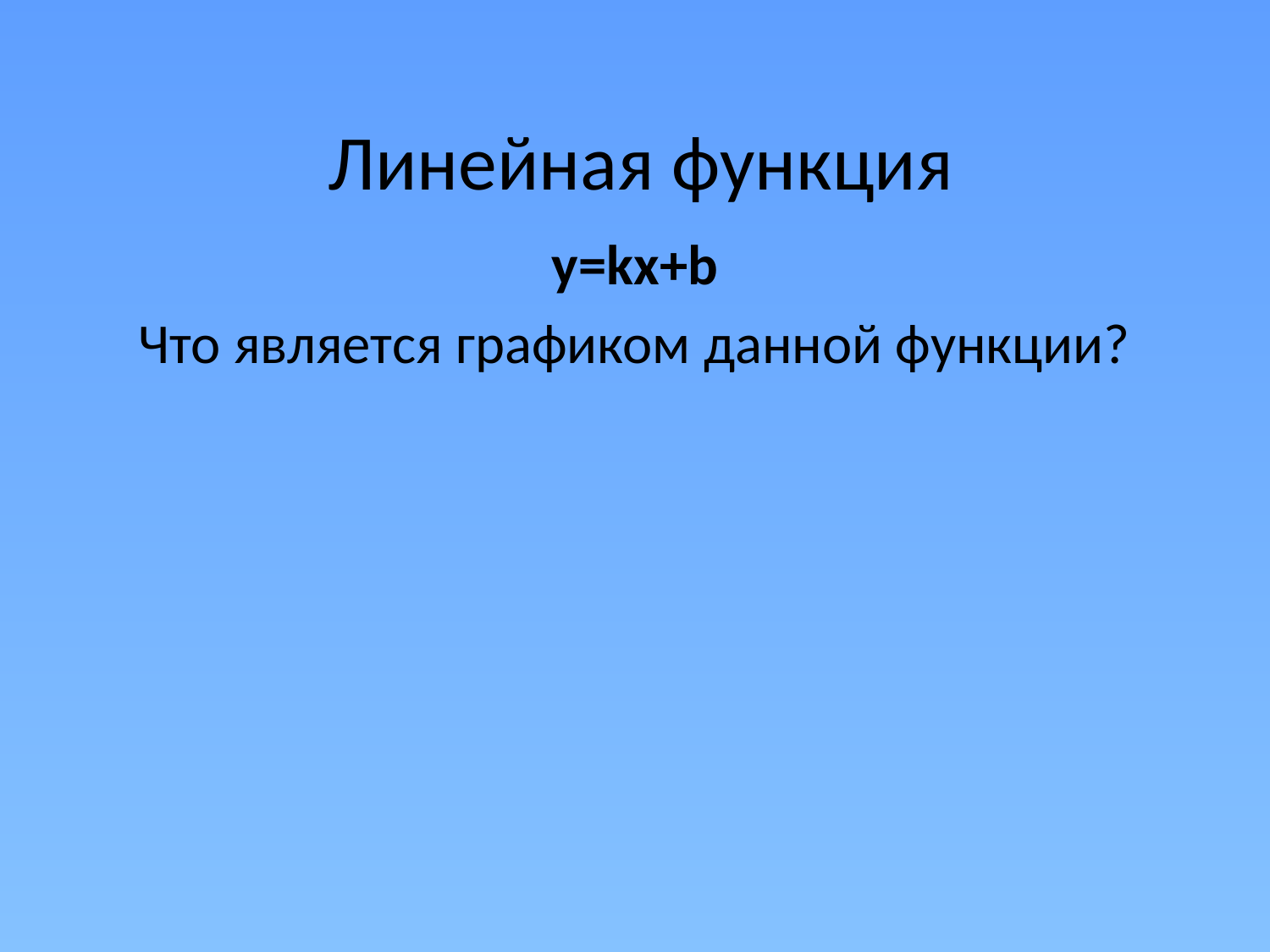

# Линейная функция
y=kx+b
Что является графиком данной функции?